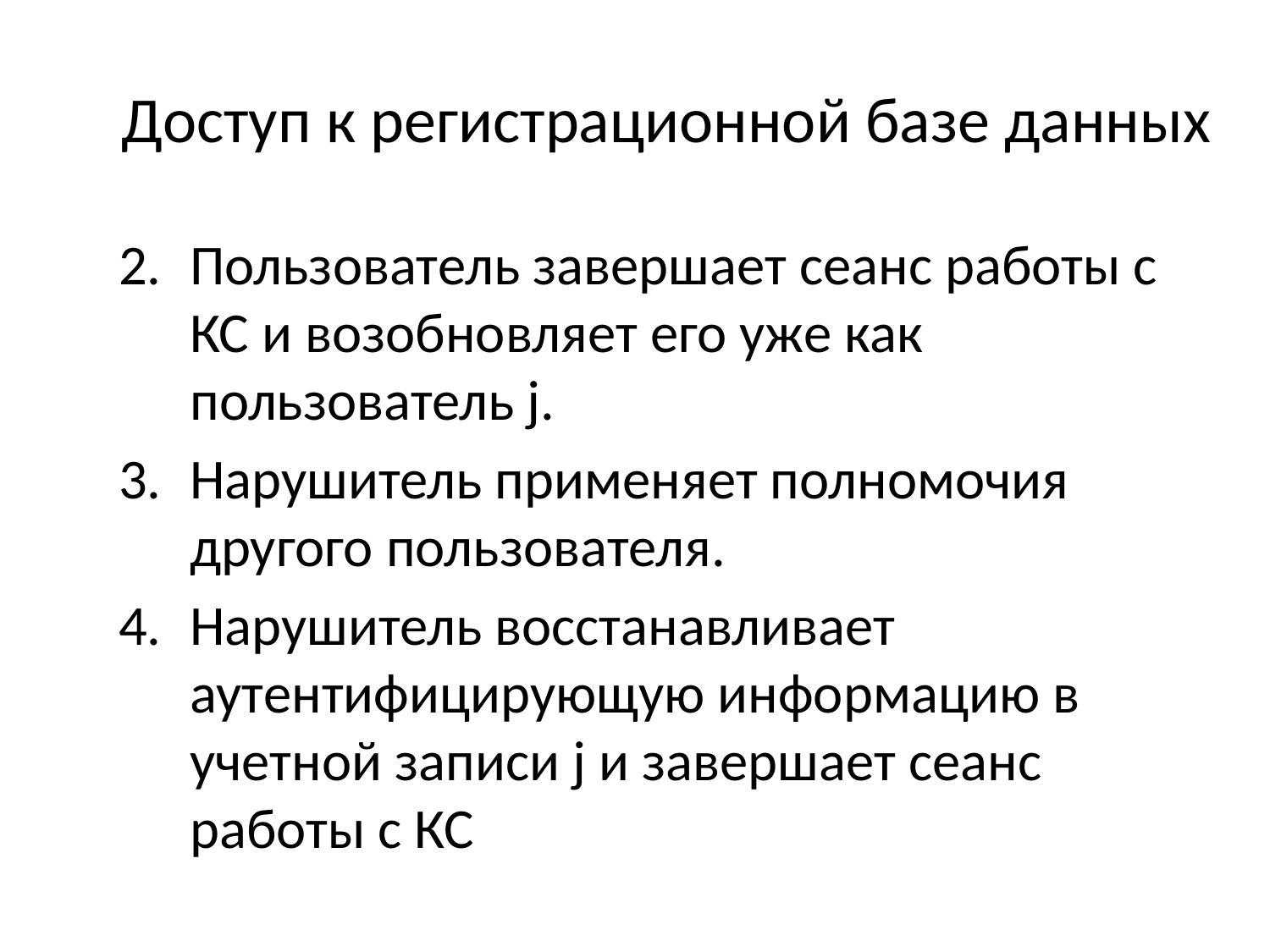

# Доступ к регистрационной базе данных
Пользователь завершает сеанс работы с КС и возобновляет его уже как пользователь j.
Нарушитель применяет полномочия другого пользователя.
Нарушитель восстанавливает аутентифицирующую информацию в учетной записи j и завершает сеанс работы с КС